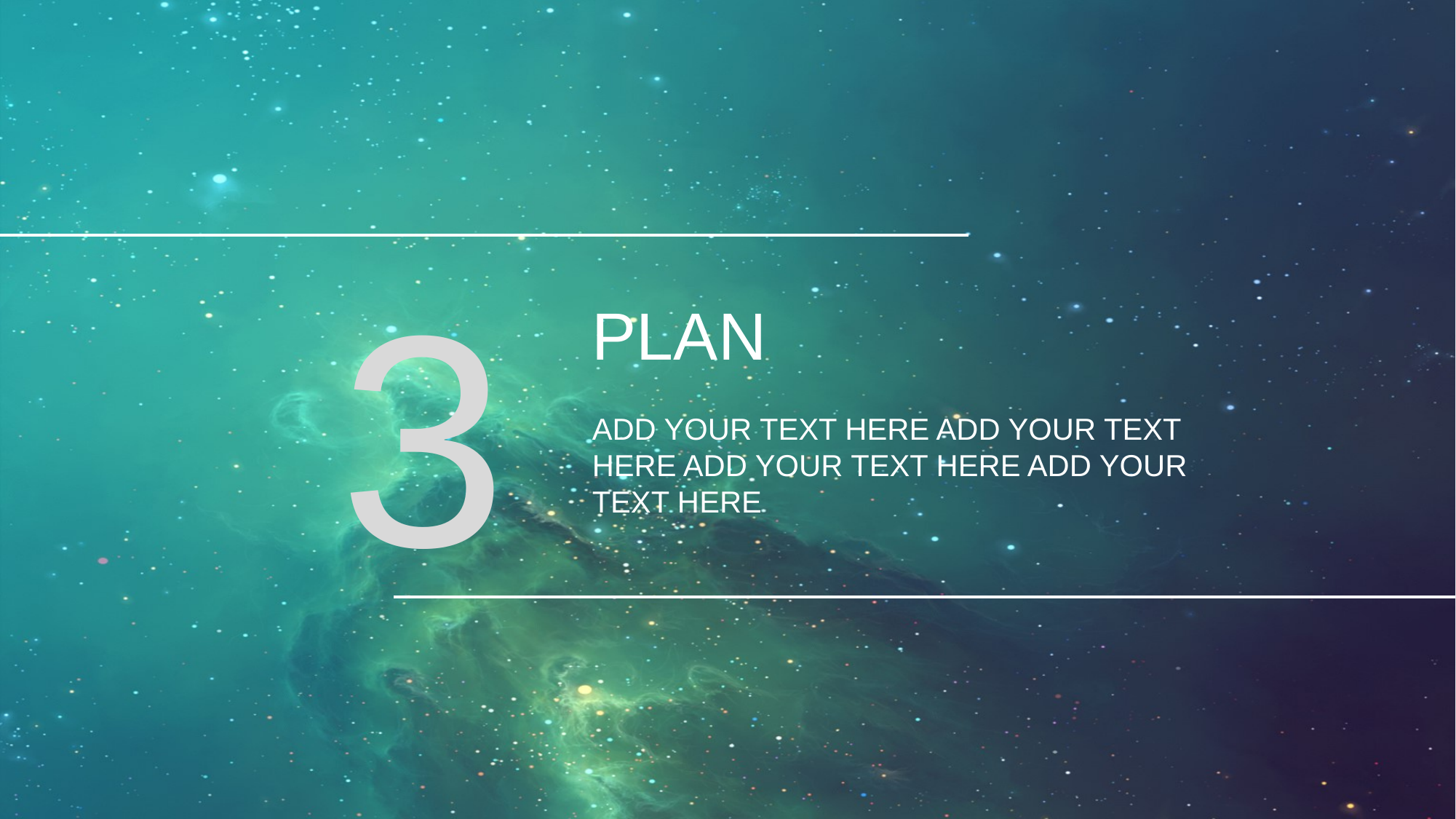

3
PLAN
ADD YOUR TEXT HERE ADD YOUR TEXT HERE ADD YOUR TEXT HERE ADD YOUR TEXT HERE